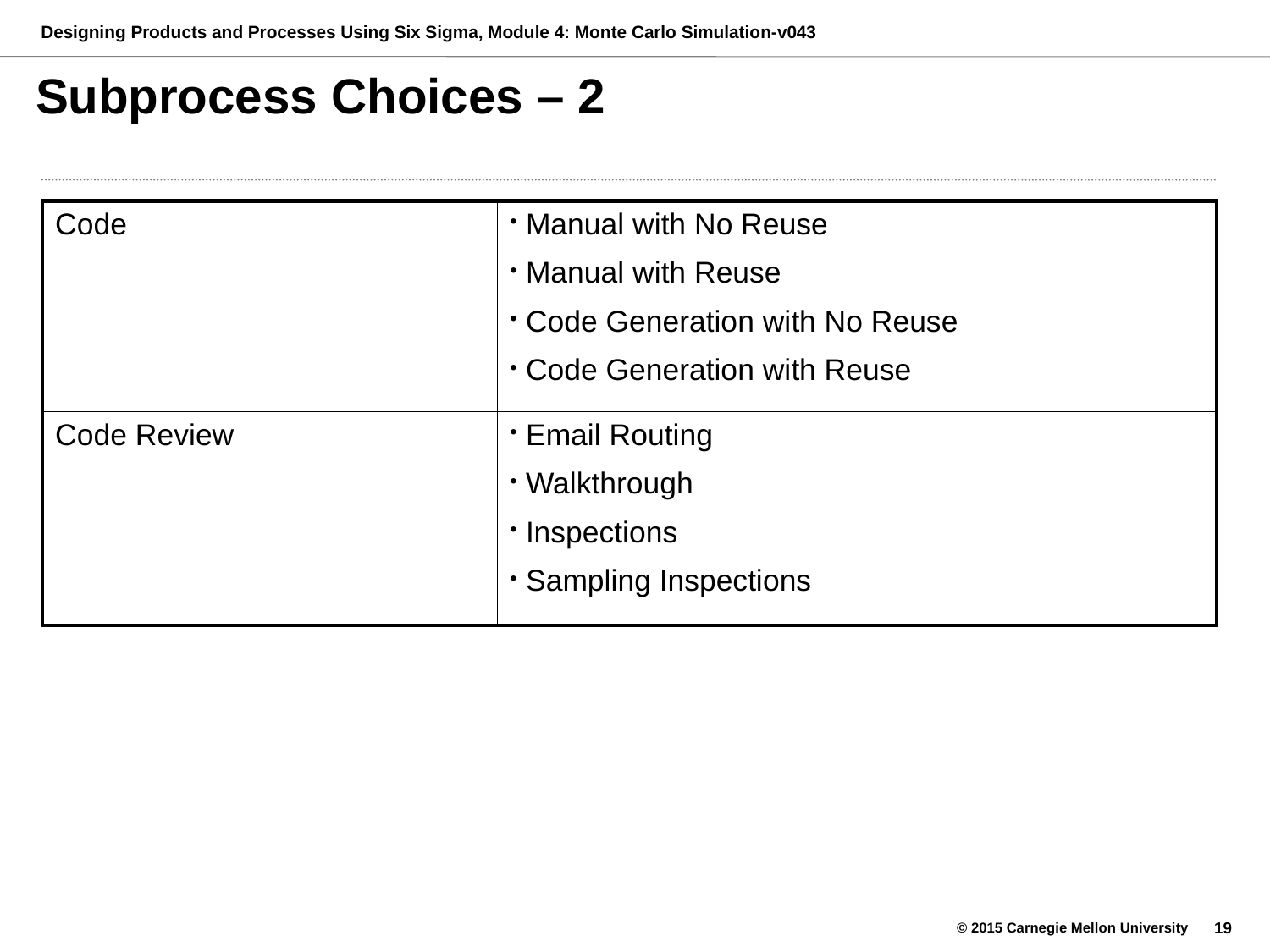

# Subprocess Choices – 2
| Code | Manual with No Reuse Manual with Reuse Code Generation with No Reuse Code Generation with Reuse |
| --- | --- |
| Code Review | Email Routing Walkthrough Inspections Sampling Inspections |